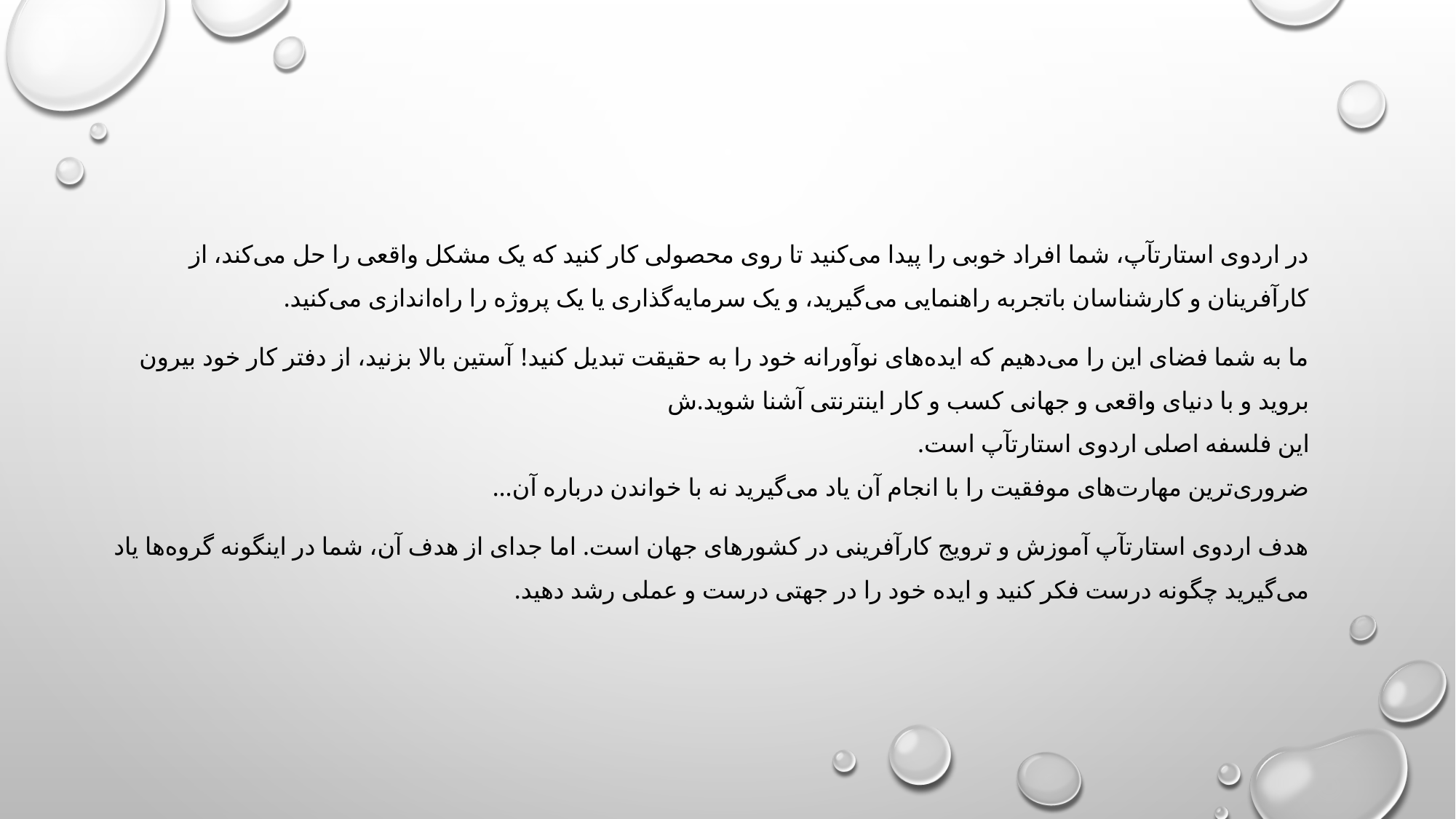

در اردوی استارتآپ، شما افراد خوبی را پیدا می‌کنید تا روی محصولی کار کنید که یک مشکل واقعی را حل می‌کند، از کارآفرینان و کارشناسان باتجربه راهنمایی می‌گیرید، و یک سرمایه‌گذاری یا یک پروژه را راه‌اندازی می‌کنید.
ما به شما فضای این را می‌دهیم که ایده‌های نوآورانه خود را به حقیقت تبدیل کنید! آستین بالا بزنید، از دفتر کار خود بیرون بروید و با دنیای واقعی و جهانی کسب و کار اینترنتی آشنا شوید.ش
این فلسفه اصلی اردوی استارتآپ است.
ضروری‌ترین مهارت‌های موفقیت را با انجام آن یاد می‌گیرید نه با خواندن درباره آن…
هدف اردوی استارتآپ آموزش و ترویج کارآفرینی در کشورهای جهان است. اما جدای از هدف آن، شما در اینگونه گروه‌ها یاد می‌گیرید چگونه درست فکر کنید و ایده خود را در جهتی درست و عملی رشد دهید.